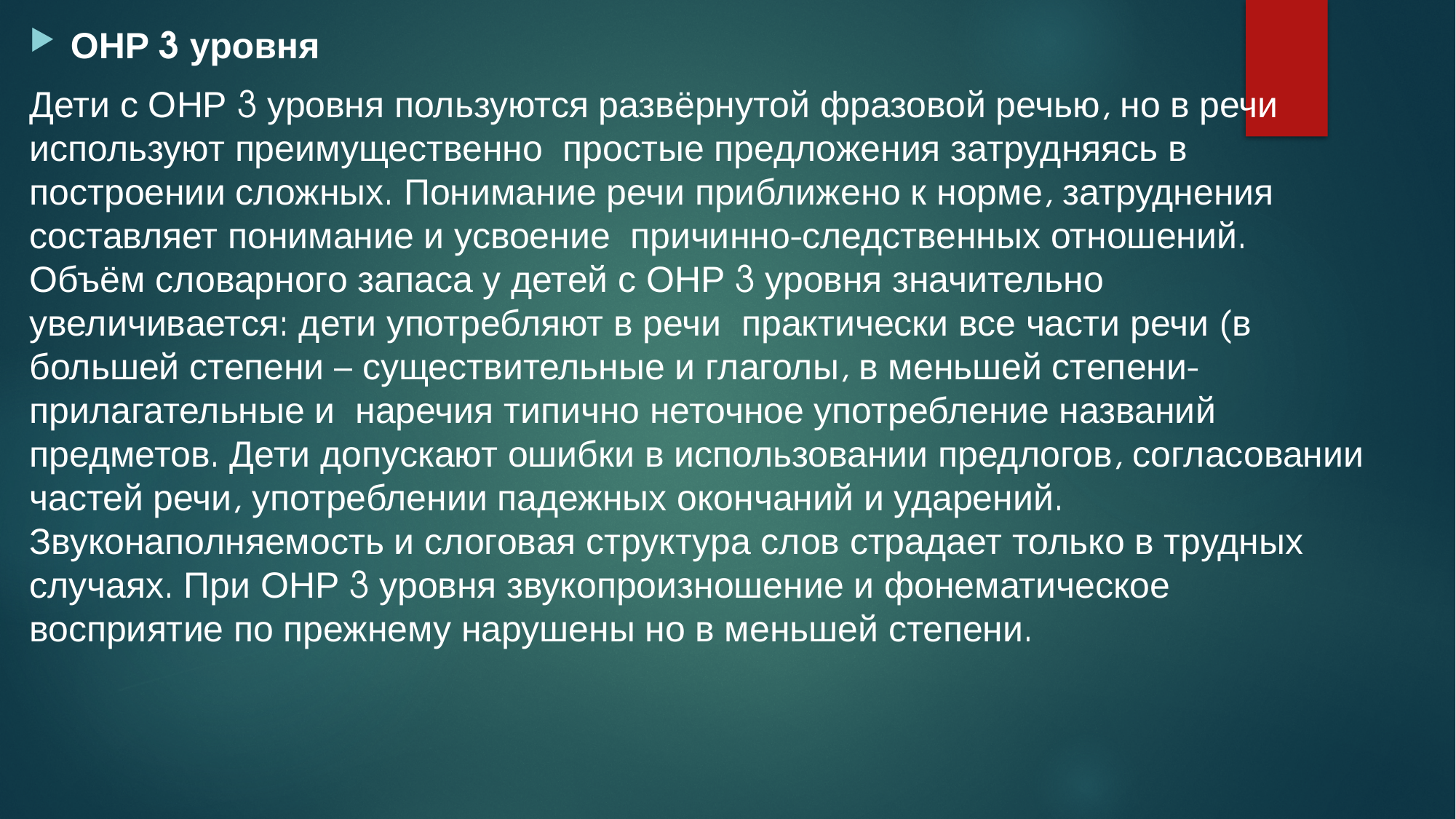

ОНР 3 уровня
Дети с ОНР 3 уровня пользуются развёрнутой фразовой речью, но в речи используют преимущественно  простые предложения затрудняясь в построении сложных. Понимание речи приближено к норме, затруднения составляет понимание и усвоение  причинно-следственных отношений. Объём словарного запаса у детей с ОНР 3 уровня значительно увеличивается: дети употребляют в речи  практически все части речи (в большей степени – существительные и глаголы, в меньшей степени- прилагательные и  наречия типично неточное употребление названий предметов. Дети допускают ошибки в использовании предлогов, согласовании частей речи, употреблении падежных окончаний и ударений. Звуконаполняемость и слоговая структура слов страдает только в трудных случаях. При ОНР 3 уровня звукопроизношение и фонематическое восприятие по прежнему нарушены но в меньшей степени.